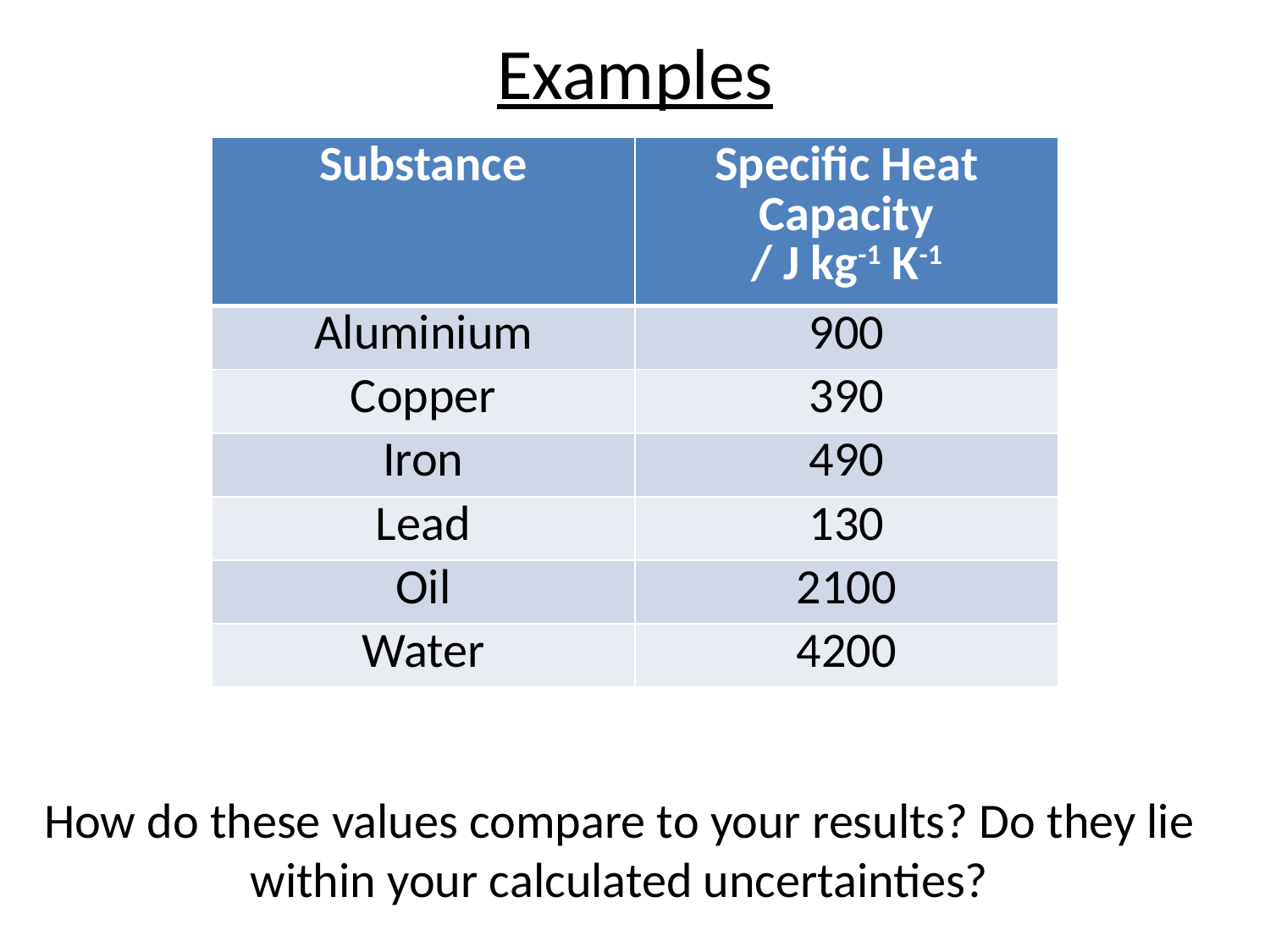

# Examples
| Substance | Specific Heat Capacity / J kg-1 K-1 |
| --- | --- |
| Aluminium | 900 |
| Copper | 390 |
| Iron | 490 |
| Lead | 130 |
| Oil | 2100 |
| Water | 4200 |
How do these values compare to your results? Do they lie within your calculated uncertainties?